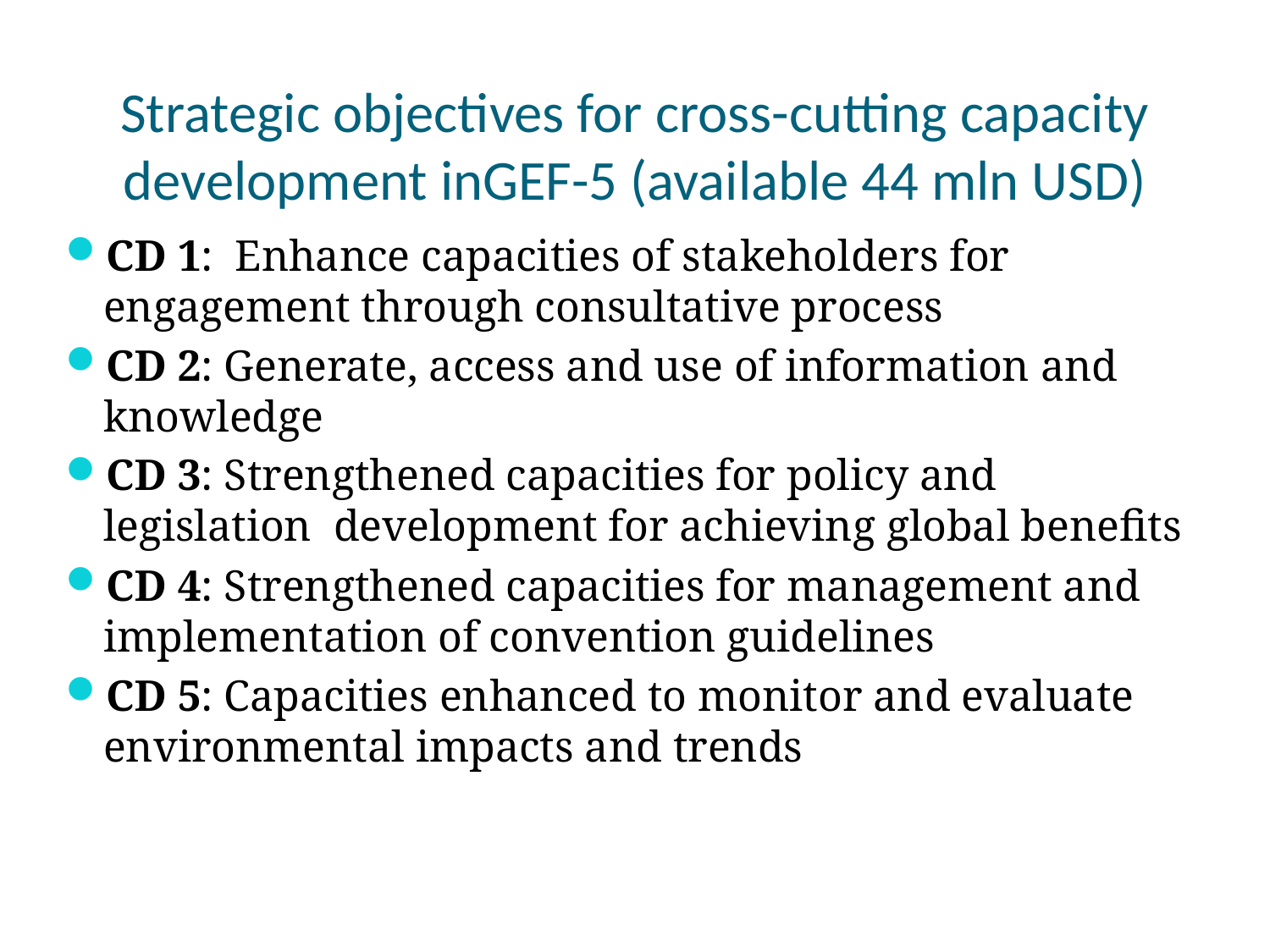

# Strategic objectives for cross-cutting capacity development inGEF-5 (available 44 mln USD)
CD 1:  Enhance capacities of stakeholders for engagement through consultative process
CD 2: Generate, access and use of information and knowledge
CD 3: Strengthened capacities for policy and legislation  development for achieving global benefits
CD 4: Strengthened capacities for management and implementation of convention guidelines
CD 5: Capacities enhanced to monitor and evaluate environmental impacts and trends